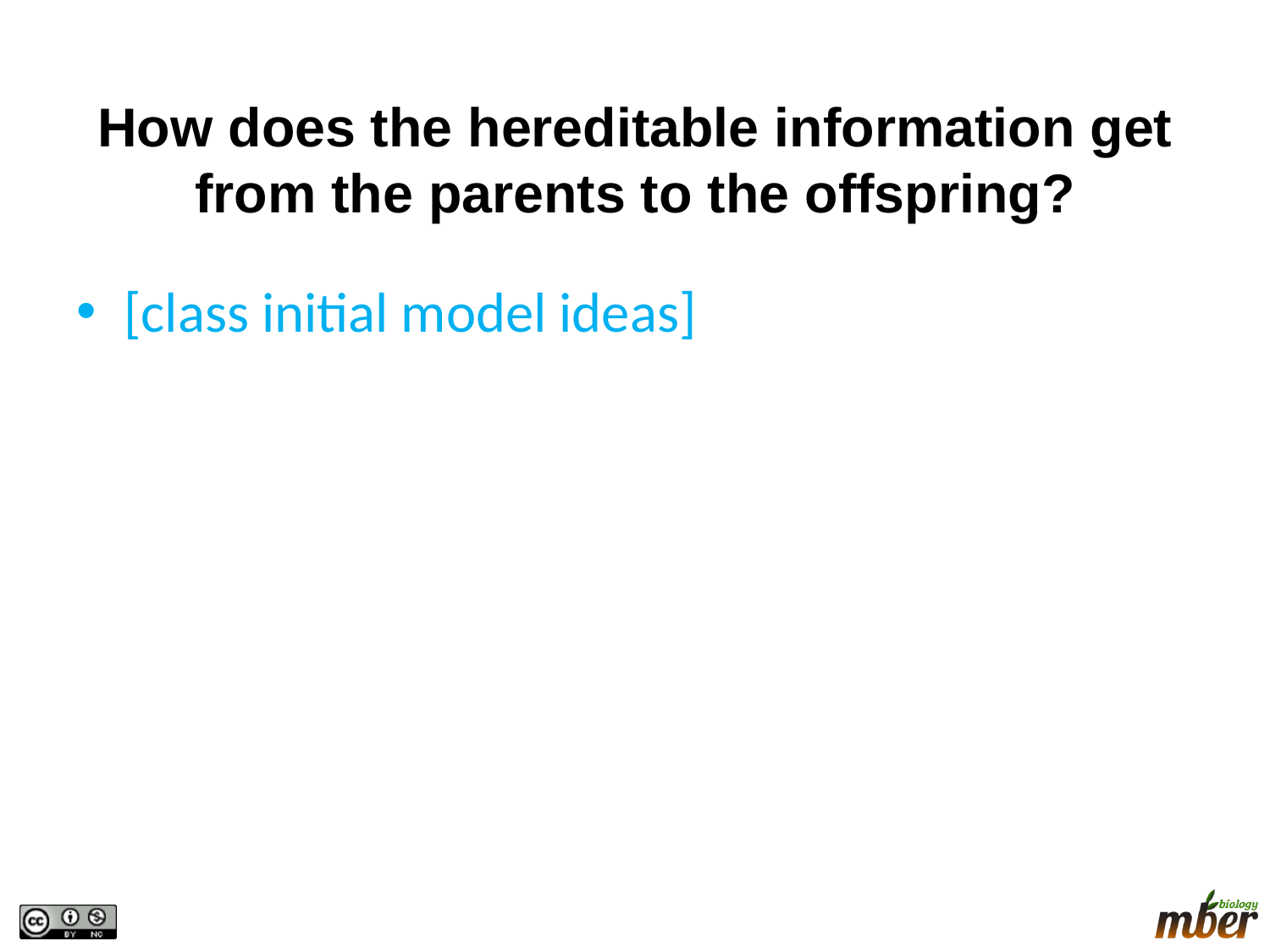

# How does the hereditable information get from the parents to the offspring?
[class initial model ideas]